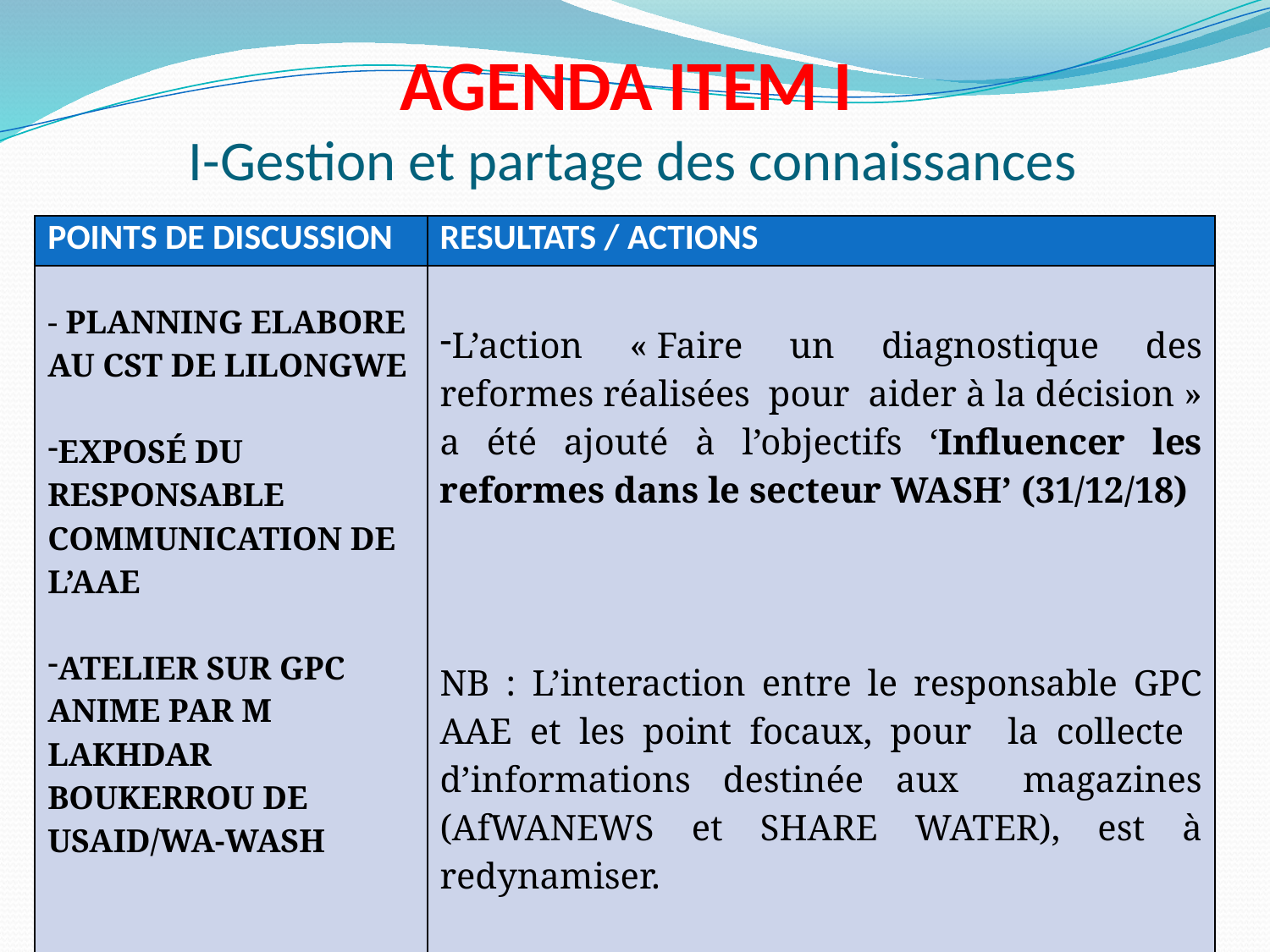

# AGENDA ITEM I I-Gestion et partage des connaissances
| POINTS DE DISCUSSION | RESULTATS / ACTIONS |
| --- | --- |
| - PLANNING ELABORE au CST DE LILONGWE Exposé Du responsable COMMUNICATION de l’AAE ATELIER SUR GPC anime par M Lakhdar BOUKERROU de USAID/WA-WASH | L’action « Faire un diagnostique des reformes réalisées pour aider à la décision » a été ajouté à l’objectifs ‘Influencer les reformes dans le secteur WASH’ (31/12/18) NB : L’interaction entre le responsable GPC AAE et les point focaux, pour la collecte d’informations destinée aux magazines (AfWANEWS et SHARE WATER), est à redynamiser. |